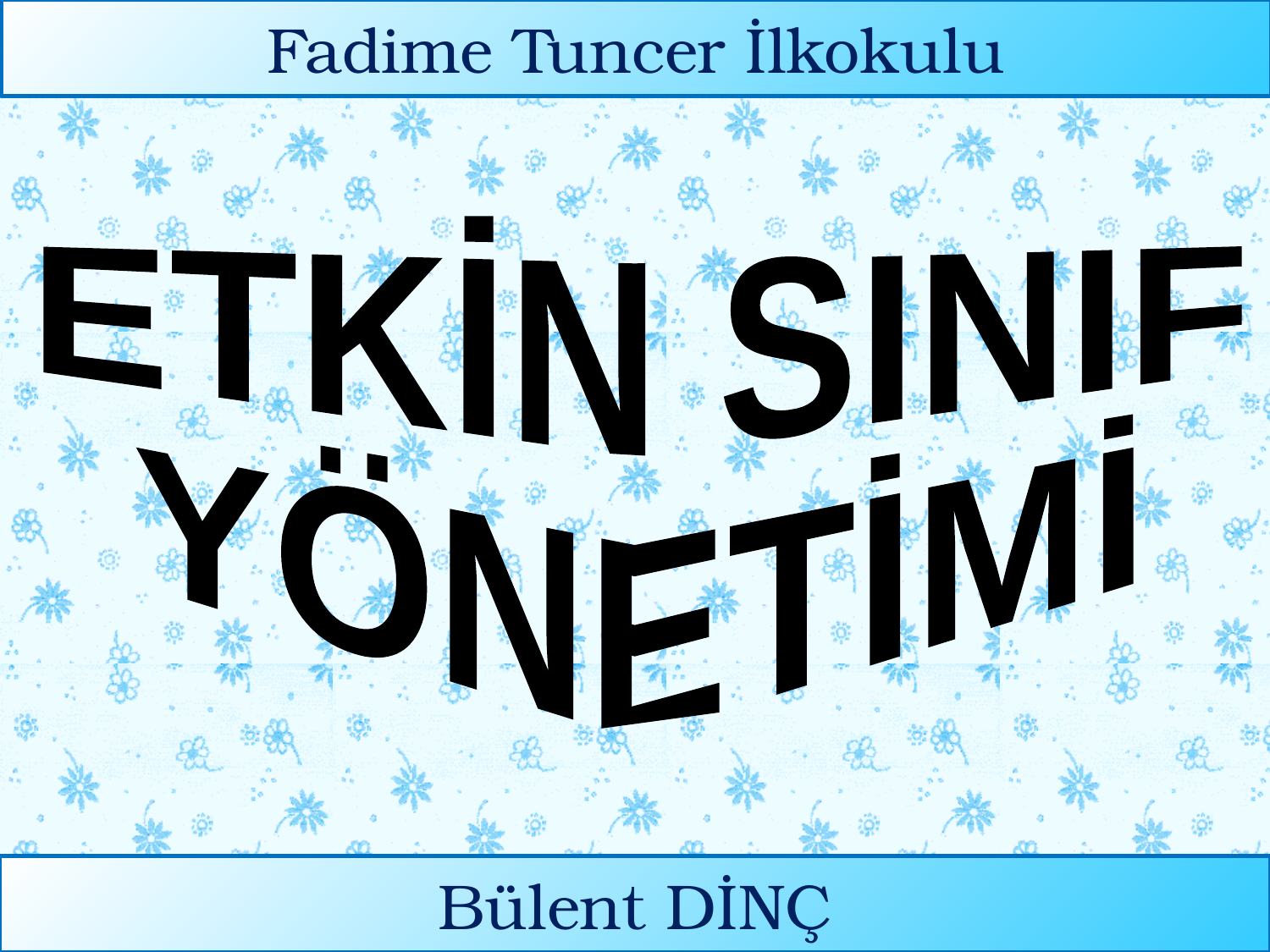

Fadime Tuncer İlkokulu
ETKİN SINIF
YÖNETİMİ
Bülent DİNÇ